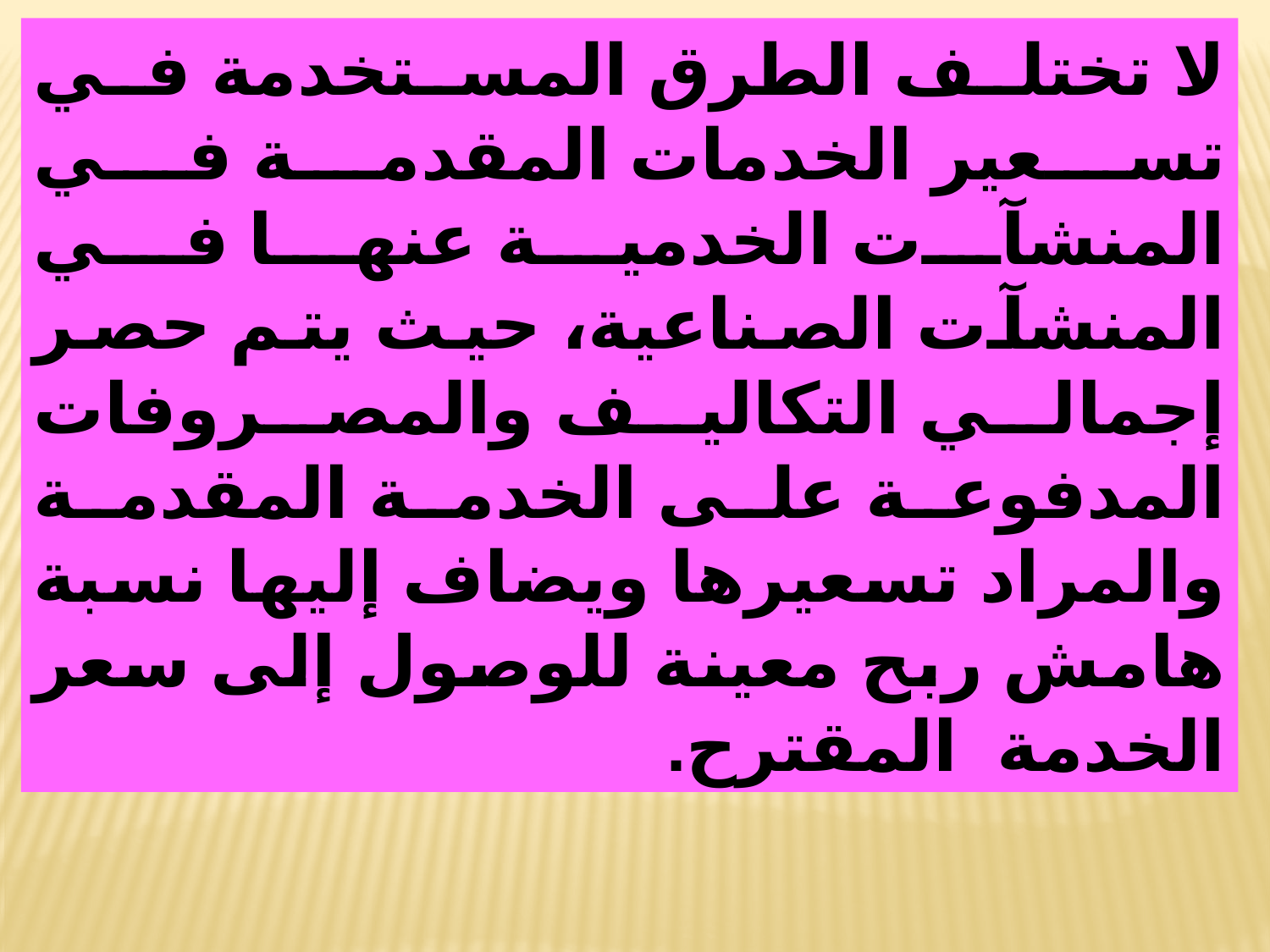

لا تختلف الطرق المستخدمة في تسعير الخدمات المقدمة في المنشآت الخدمية عنها في المنشآت الصناعية، حيث يتم حصر إجمالي التكاليف والمصروفات المدفوعة على الخدمة المقدمة والمراد تسعيرها ويضاف إليها نسبة هامش ربح معينة للوصول إلى سعر الخدمة  المقترح.